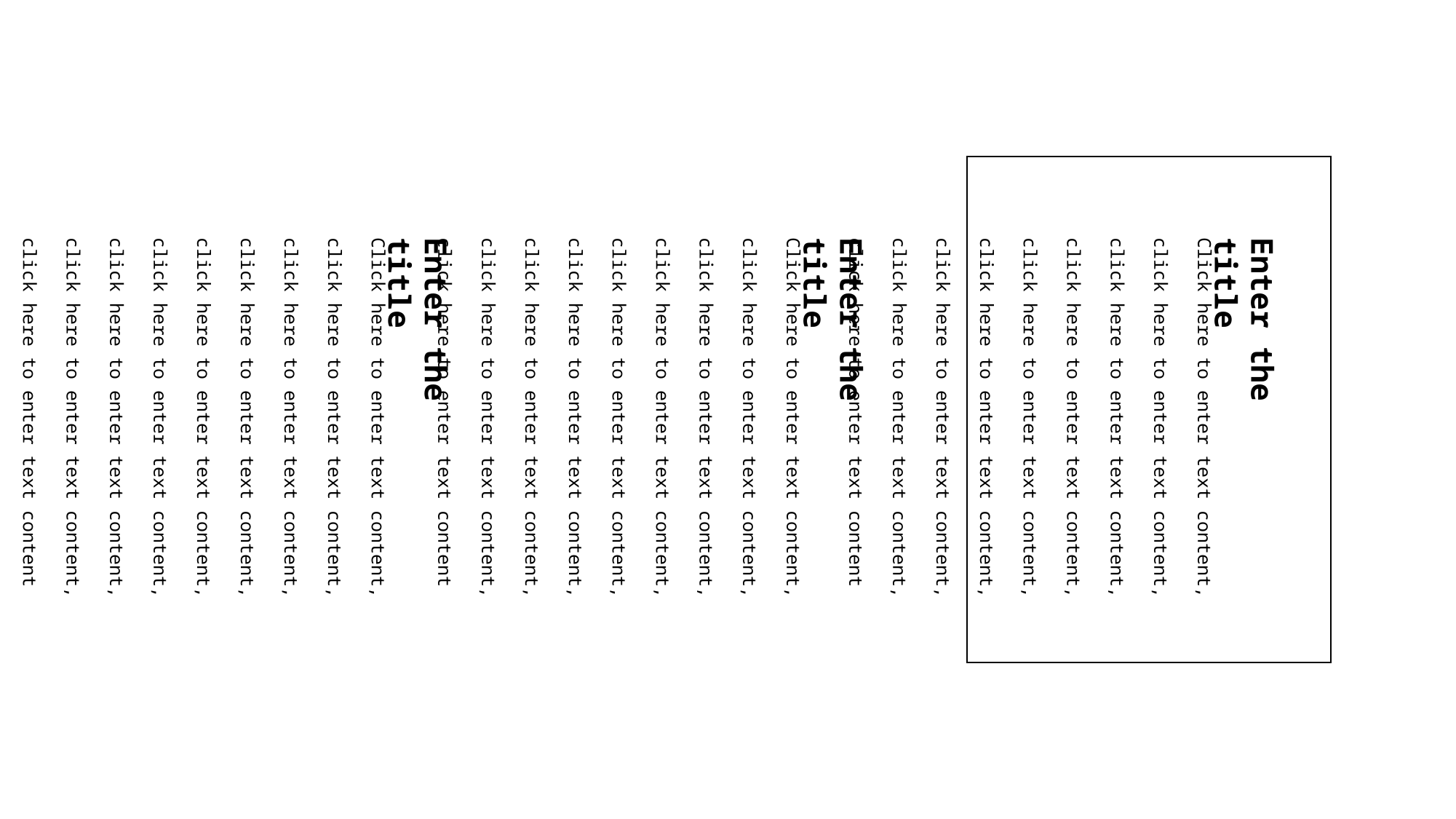

Click here to enter text content, click here to enter text content, click here to enter text content, click here to enter text content, click here to enter text content, click here to enter text content, click here to enter text content, click here to enter text content, click here to enter text content
Enter the title
Click here to enter text content, click here to enter text content, click here to enter text content, click here to enter text content, click here to enter text content, click here to enter text content, click here to enter text content, click here to enter text content, click here to enter text content
Enter the title
Click here to enter text content, click here to enter text content, click here to enter text content, click here to enter text content, click here to enter text content, click here to enter text content, click here to enter text content, click here to enter text content, click here to enter text content
Enter the title